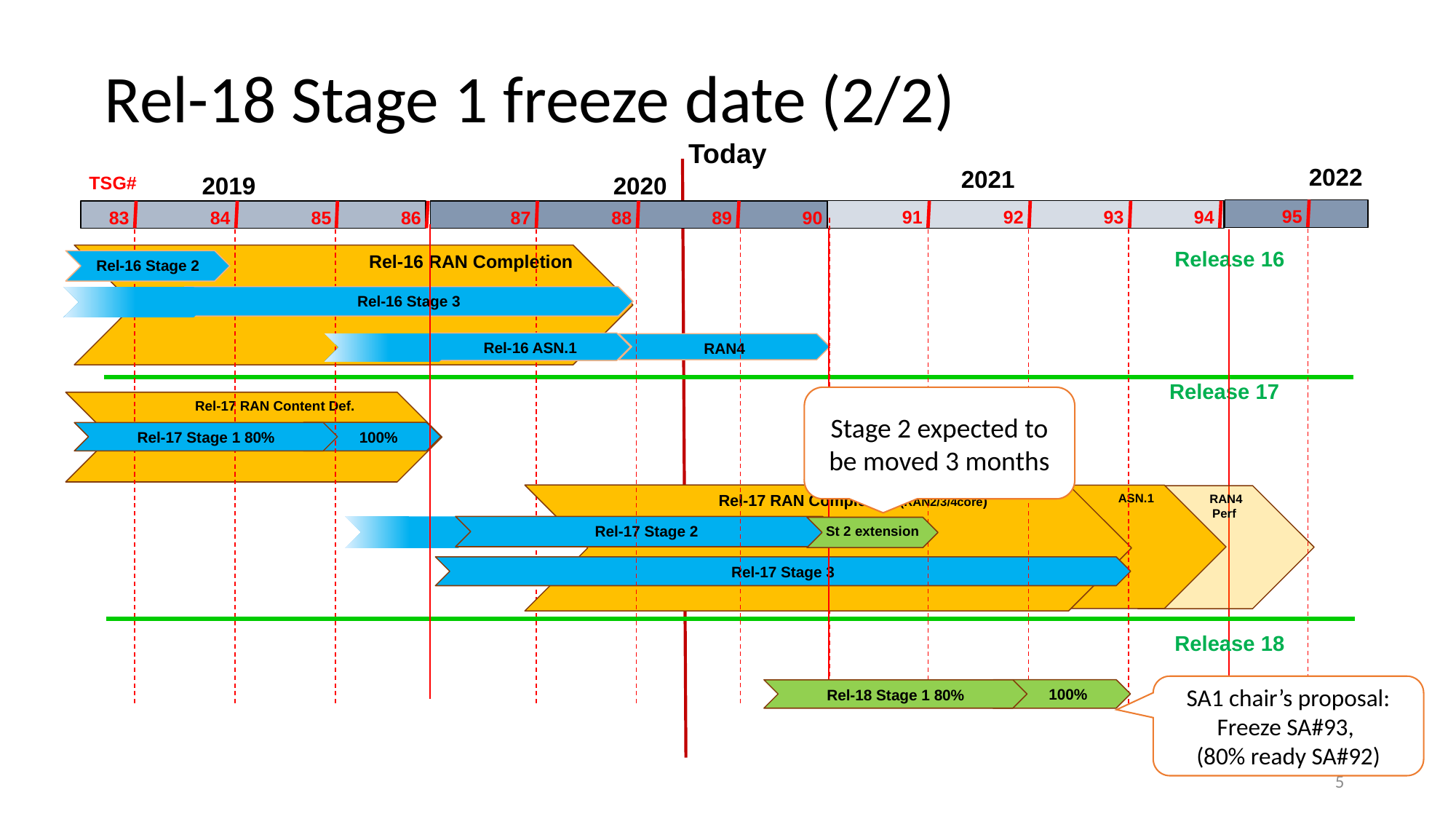

# Rel-18 Stage 1 freeze date (2/2)
Today
2022
2021
2019
2020
TSG#
95

91
92
93
94

83
84
86

87
88
89
90
85
Release 16
Rel-16 RAN Completion
Rel-16 Stage 2

Rel-16 Stage 3

Rel-16 ASN.1
RAN4
Release 17
Stage 2 expected to be moved 3 months
           Rel-17 RAN Content Def.
   100%
Rel-17 Stage 1 80%
             Rel-17 RAN Completion (RAN2/3/4core)
ASN.1
RAN4 Perf

Rel-17 Stage 2

Rel-17 Stage 3
Release 18
SA1 chair’s proposal:
Freeze SA#93,
(80% ready SA#92)
   100%
Rel-18 Stage 1 80%
St 2 extension
5